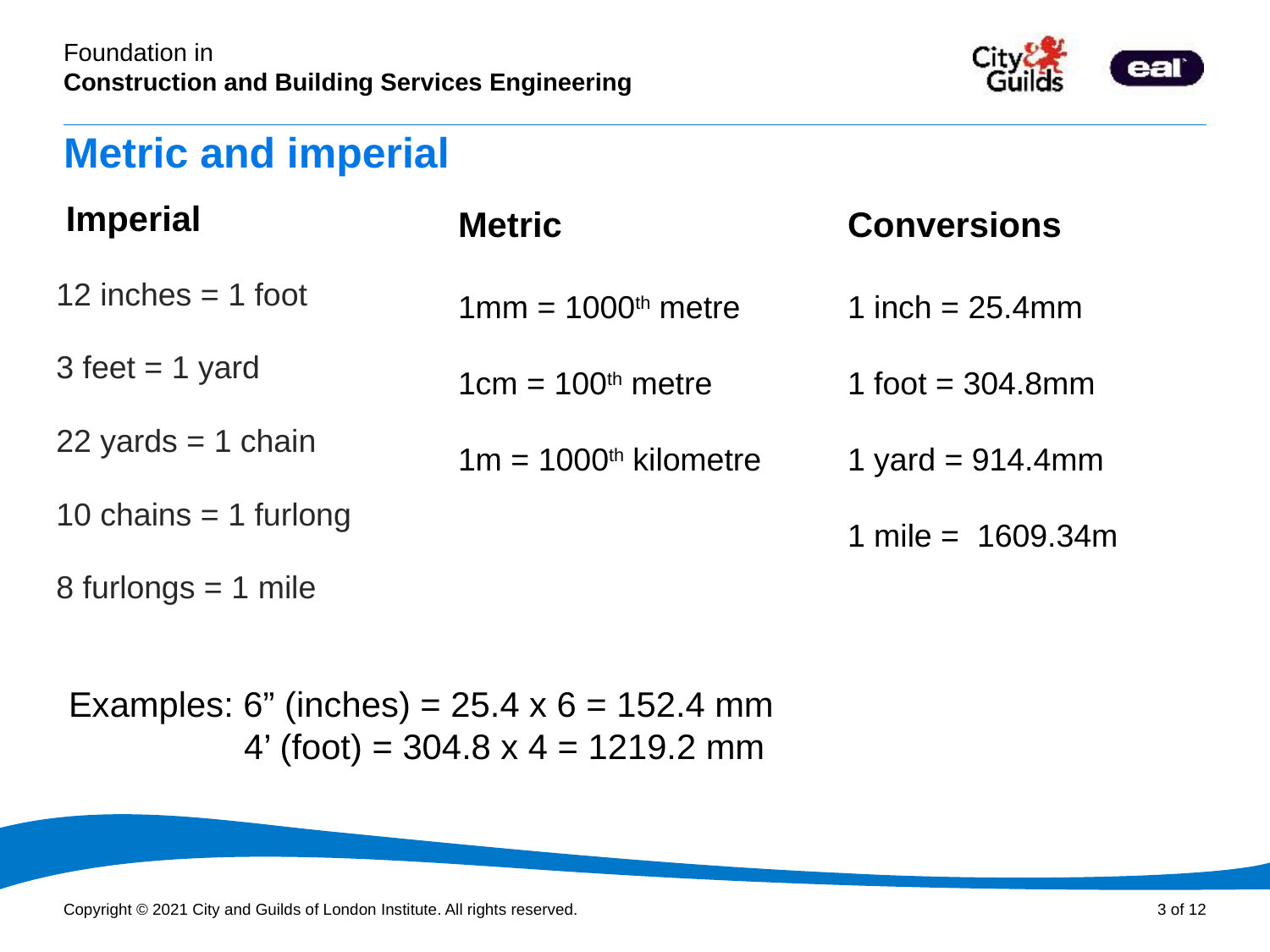

# Metric and imperial
 Imperial
12 inches = 1 foot
3 feet = 1 yard
22 yards = 1 chain
10 chains = 1 furlong
8 furlongs = 1 mile

Metric

1mm = 1000th metre

1cm = 100th metre

1m = 1000th kilometre

Conversions

1 inch = 25.4mm

1 foot = 304.8mm

1 yard = 914.4mm

1 mile =  1609.34m
Examples: 6” (inches) = 25.4 x 6 = 152.4 mm
                  4’ (foot) = 304.8 x 4 = 1219.2 mm